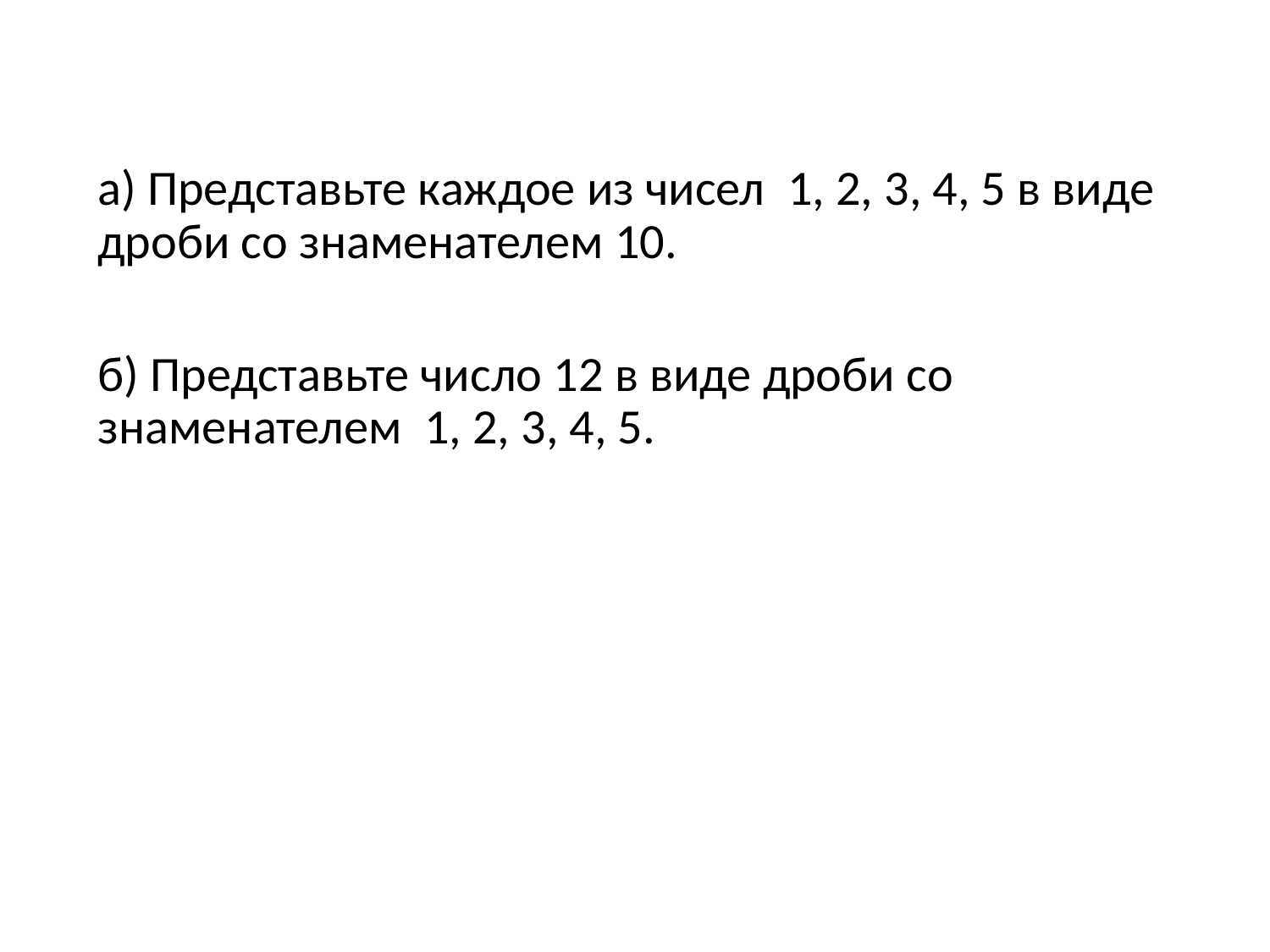

а) Представьте каждое из чисел  1, 2, 3, 4, 5 в виде дроби со знаменателем 10.

б) Представьте число 12 в виде дроби со знаменателем  1, 2, 3, 4, 5.